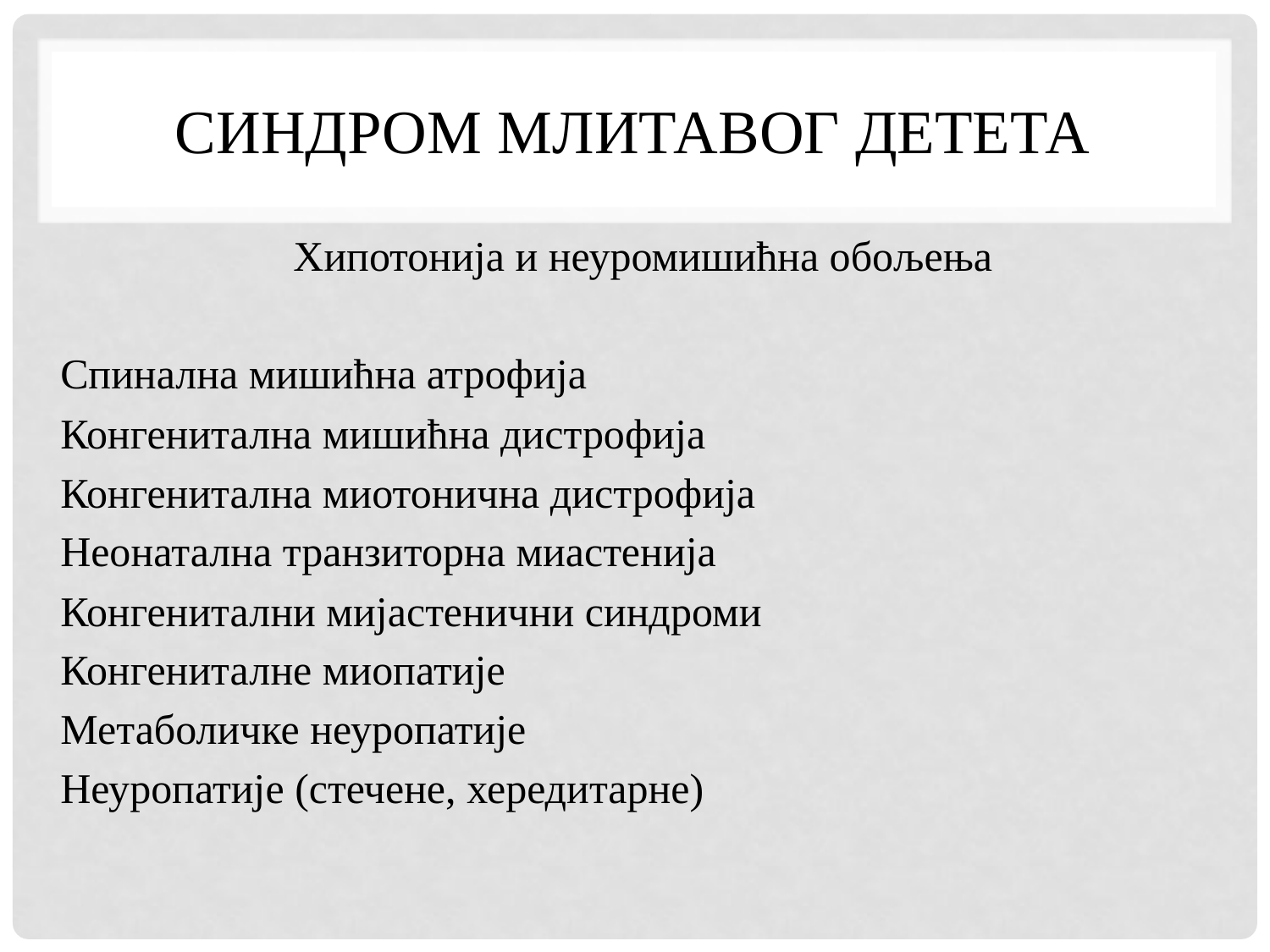

# Синдром млитавог детета
Хипотонија и неуромишићна обољења

Спинална мишићна атрофија
Конгенитална мишићна дистрофија
Конгенитална миотонична дистрофија
Неонатална транзиторна миастенија
Конгенитални мијастенични синдроми
Конгениталне миопатије
Метаболичке неуропатије
Неуропатије (стечене, хередитарне)